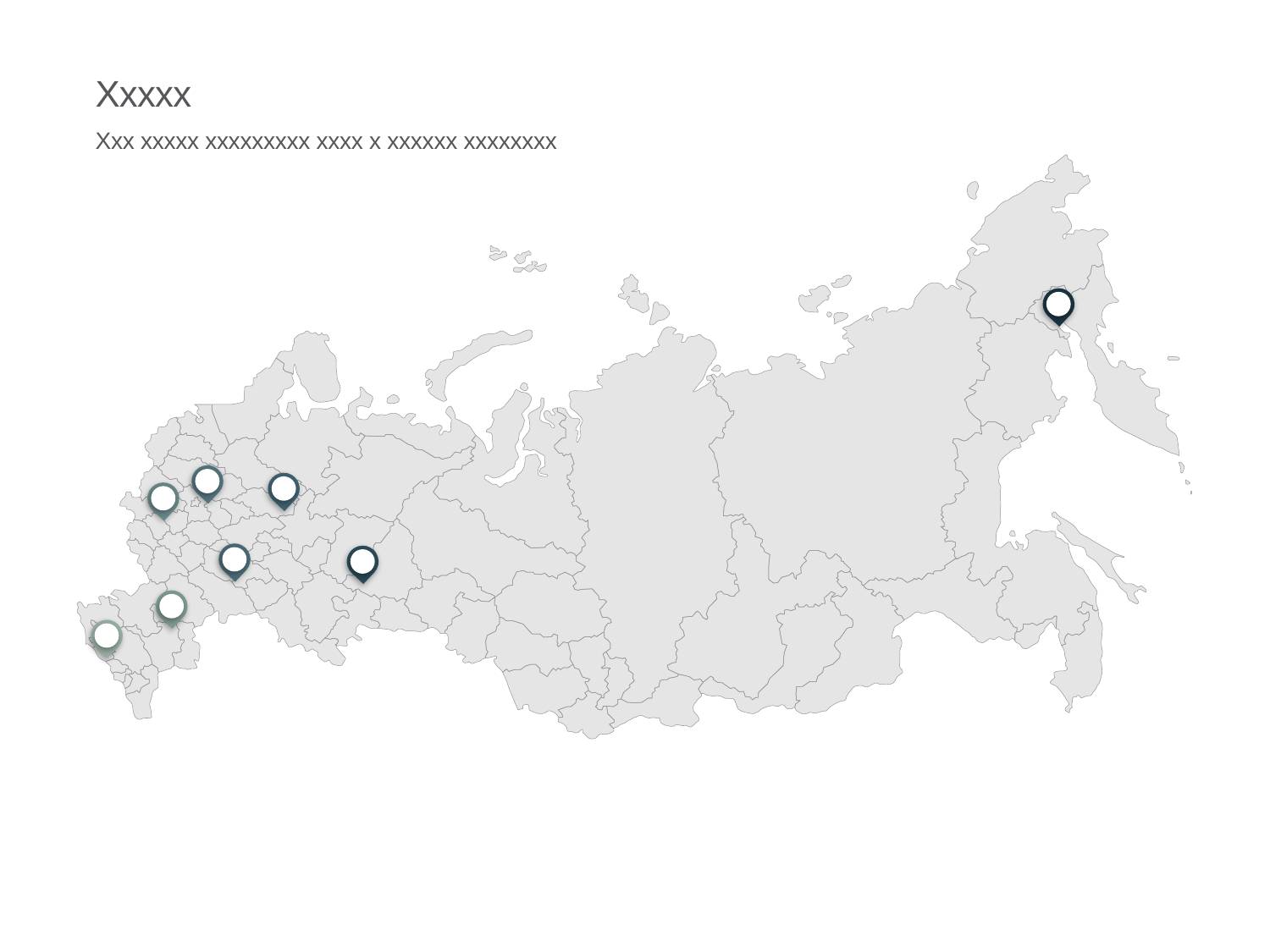

# Xxxxx
Xxx xxxxx xxxxxxxxx xxxx x xxxxxx xxxxxxxx